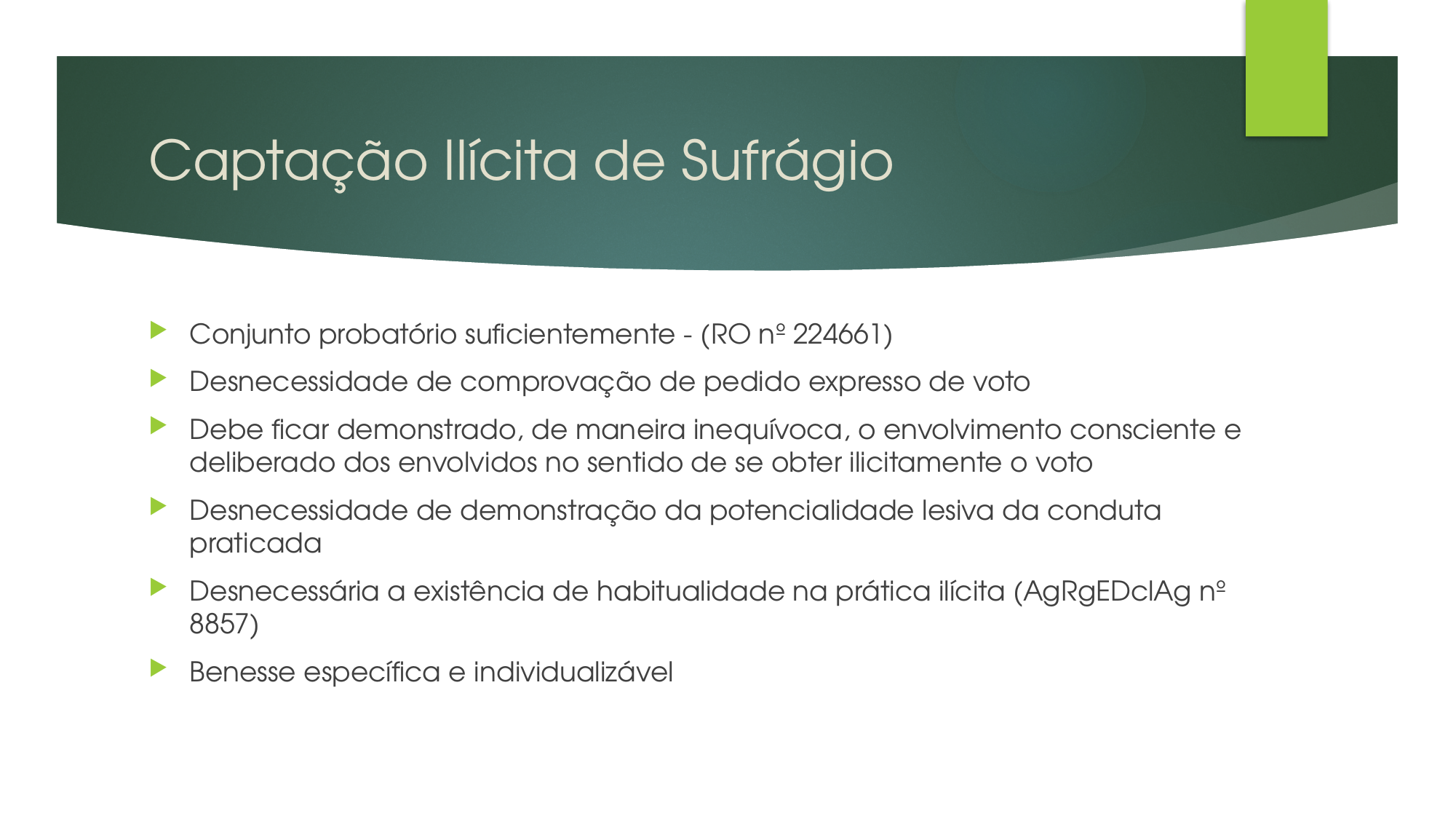

# Captação Ilícita de Sufrágio
Conjunto probatório suficientemente - (RO nº 224661)
Desnecessidade de comprovação de pedido expresso de voto
Debe ficar demonstrado, de maneira inequívoca, o envolvimento consciente e deliberado dos envolvidos no sentido de se obter ilicitamente o voto
Desnecessidade de demonstração da potencialidade lesiva da conduta praticada
Desnecessária a existência de habitualidade na prática ilícita (AgRgEDclAg nº 8857)
Benesse específica e individualizável